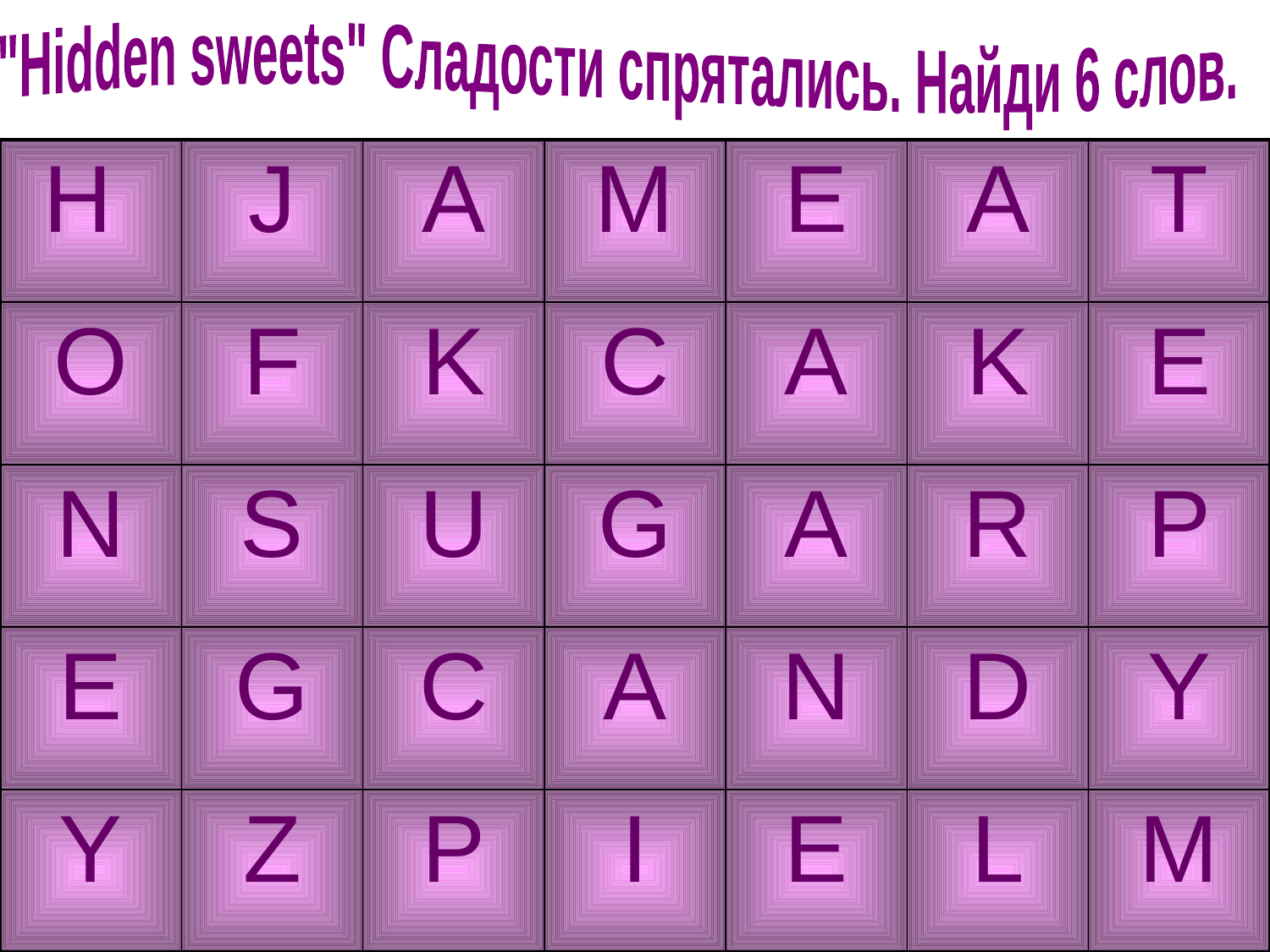

"Hidden sweets" Сладости спрятались. Найди 6 слов.

| H | J | A | M | E | A | T |
| --- | --- | --- | --- | --- | --- | --- |
| O | F | K | C | A | K | E |
| N | S | U | G | A | R | P |
| E | G | C | A | N | D | Y |
| Y | Z | P | I | E | L | M |